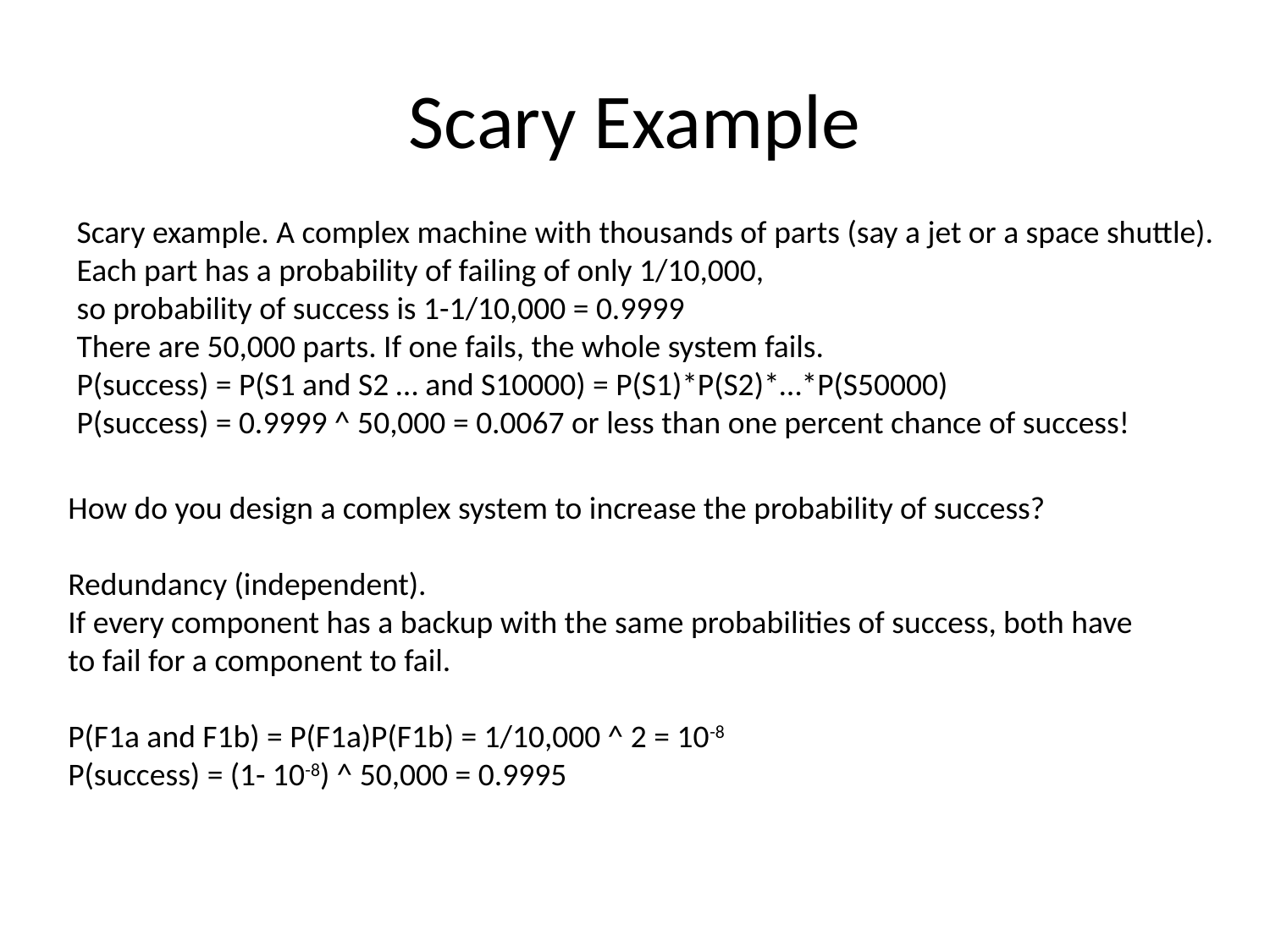

# Scary Example
Scary example. A complex machine with thousands of parts (say a jet or a space shuttle).
Each part has a probability of failing of only 1/10,000,
so probability of success is 1-1/10,000 = 0.9999
There are 50,000 parts. If one fails, the whole system fails.
P(success) = P(S1 and S2 … and S10000) = P(S1)*P(S2)*…*P(S50000)
P(success) = 0.9999 ^ 50,000 = 0.0067 or less than one percent chance of success!
How do you design a complex system to increase the probability of success?

Redundancy (independent).
If every component has a backup with the same probabilities of success, both have to fail for a component to fail.

P(F1a and F1b) = P(F1a)P(F1b) = 1/10,000 ^ 2 = 10-8
P(success) = (1- 10-8) ^ 50,000 = 0.9995